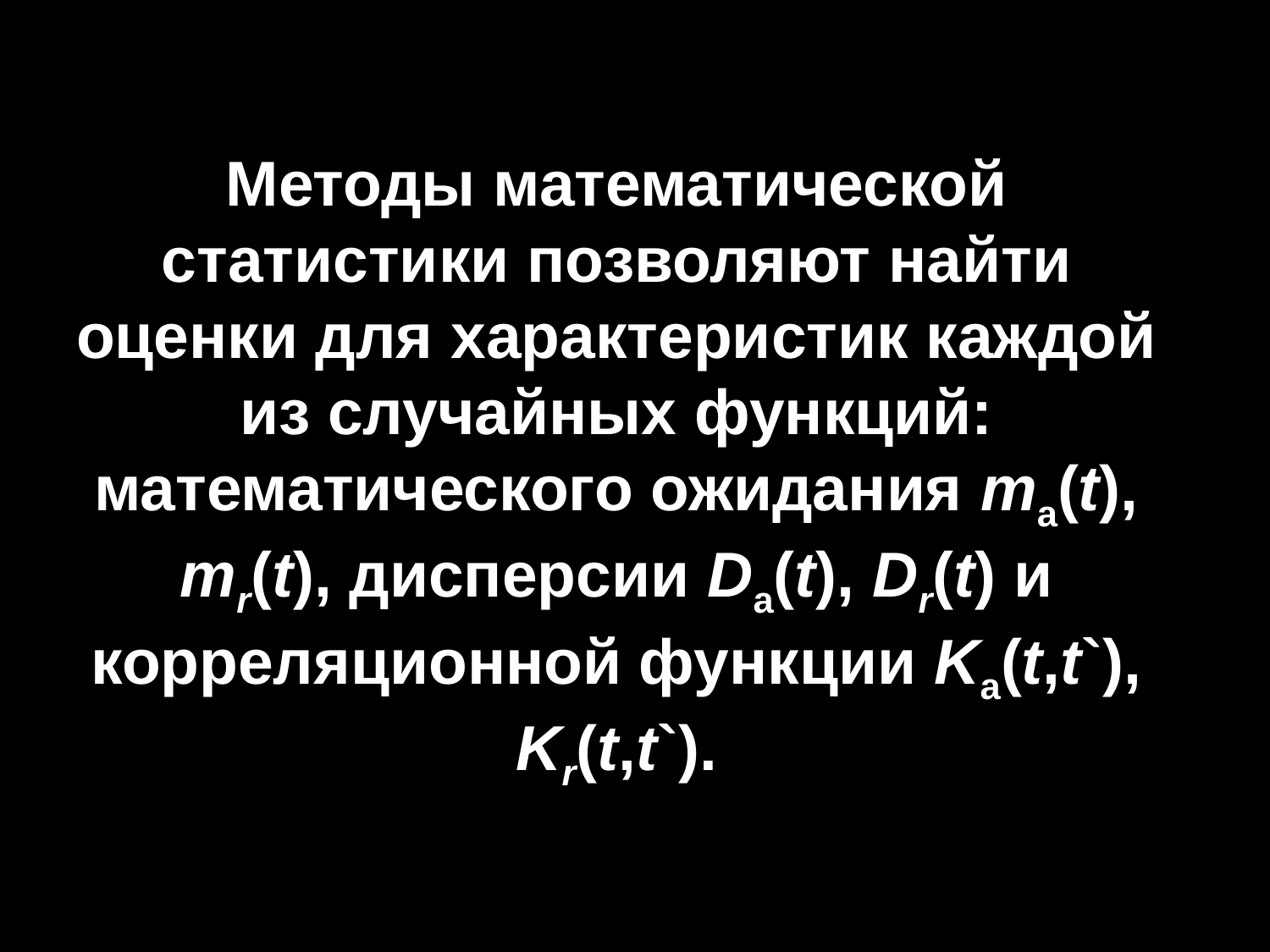

Методы математической статистики позволяют найти оценки для характеристик каждой из случайных функций: математического ожидания ma(t), mr(t), дисперсии Da(t), Dr(t) и корреляционной функции Ka(t,t`), Kr(t,t`).